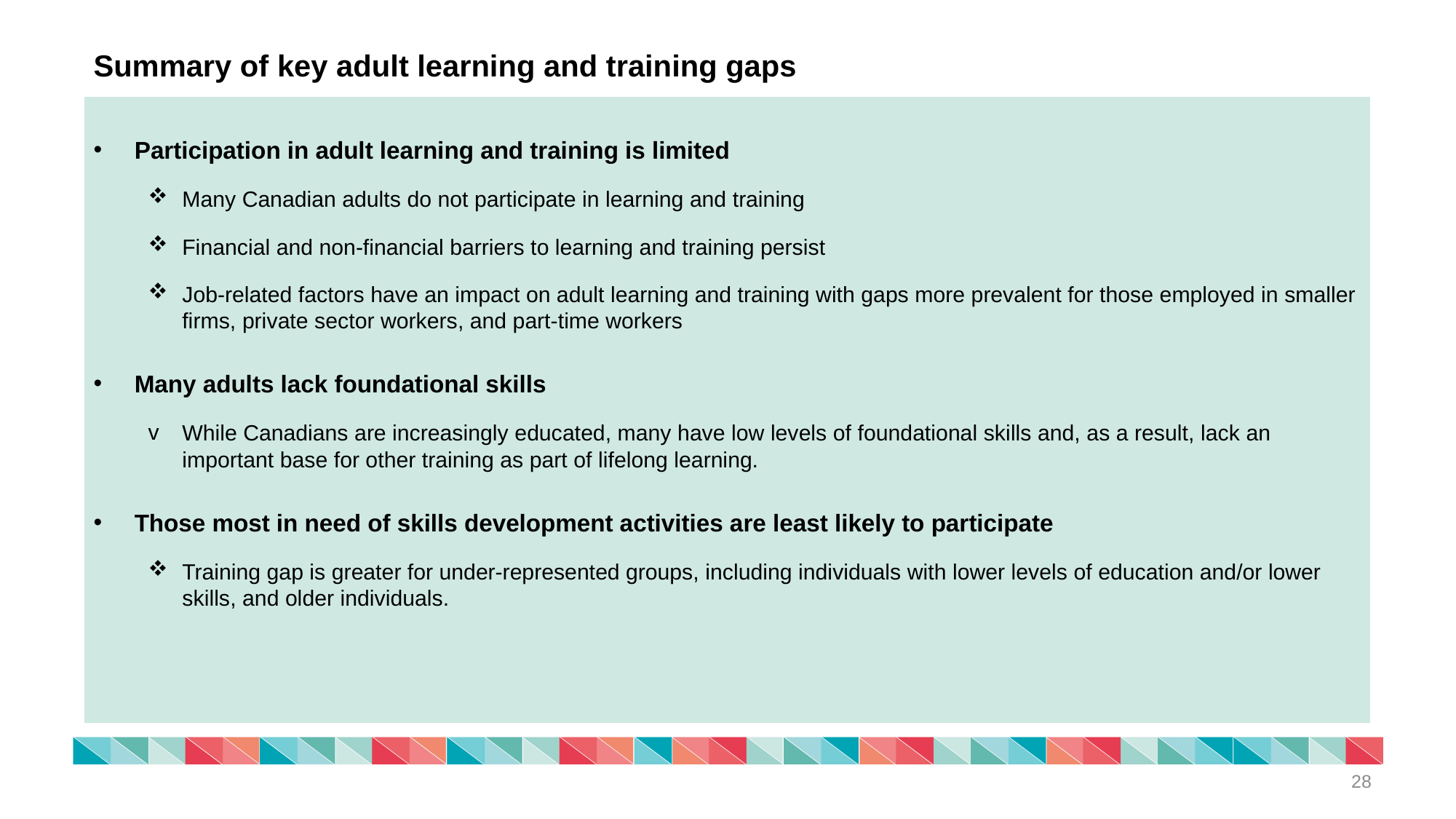

Summary of key adult learning and training gaps

Participation in adult learning and training is limited
Many Canadian adults do not participate in learning and training
Financial and non-financial barriers to learning and training persist
Job-related factors have an impact on adult learning and training with gaps more prevalent for those employed in smaller firms, private sector workers, and part-time workers

Many adults lack foundational skills
While Canadians are increasingly educated, many have low levels of foundational skills and, as a result, lack an important base for other training as part of lifelong learning.

Those most in need of skills development activities are least likely to participate
Training gap is greater for under-represented groups, including individuals with lower levels of education and/or lower skills, and older individuals.

28